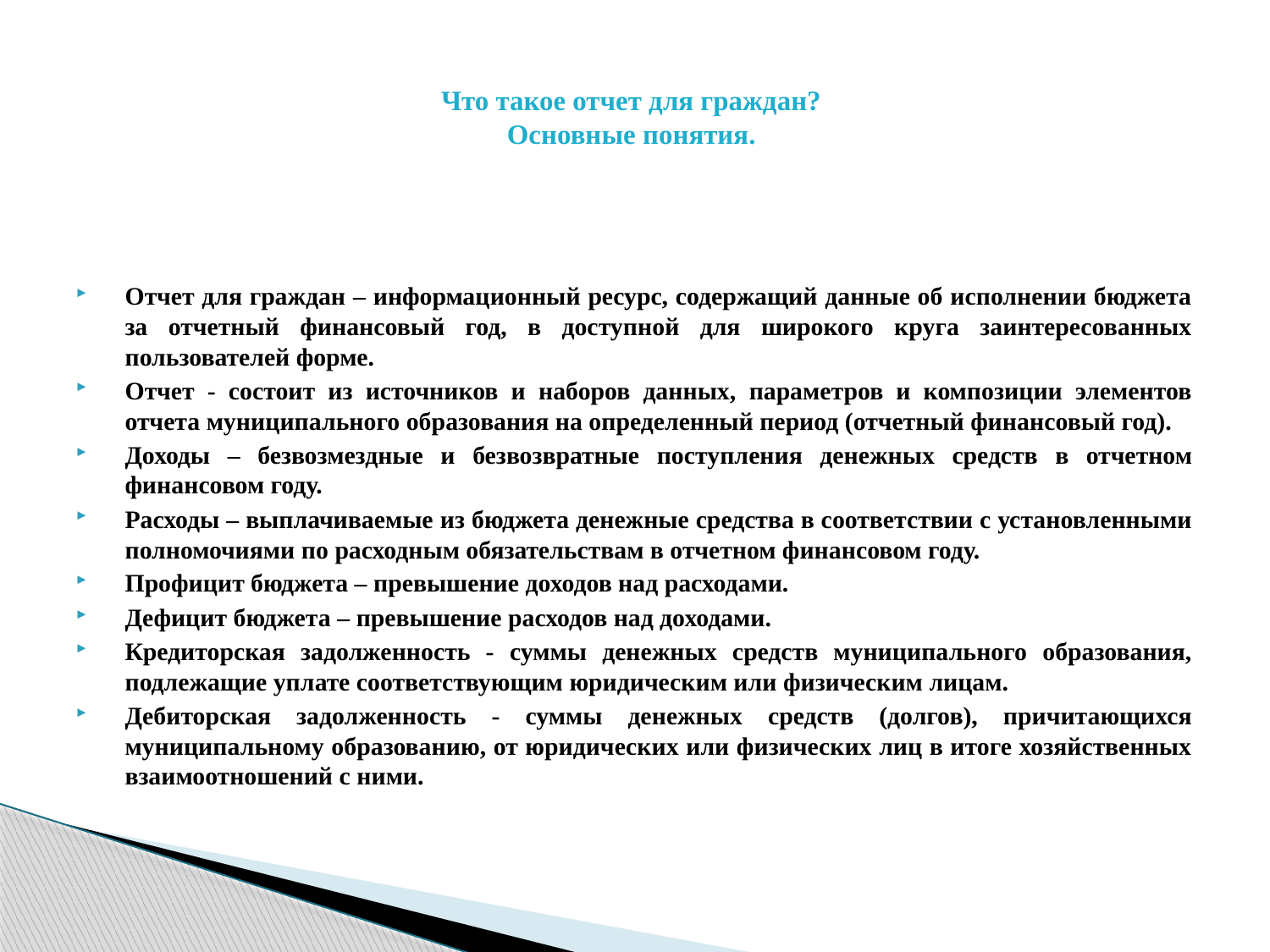

# Что такое отчет для граждан? Основные понятия.

Отчет для граждан – информационный ресурс, содержащий данные об исполнении бюджета за отчетный финансовый год, в доступной для широкого круга заинтересованных пользователей форме.
Отчет - состоит из источников и наборов данных, параметров и композиции элементов отчета муниципального образования на определенный период (отчетный финансовый год).
Доходы – безвозмездные и безвозвратные поступления денежных средств в отчетном финансовом году.
Расходы – выплачиваемые из бюджета денежные средства в соответствии с установленными полномочиями по расходным обязательствам в отчетном финансовом году.
Профицит бюджета – превышение доходов над расходами.
Дефицит бюджета – превышение расходов над доходами.
Кредиторская задолженность - суммы денежных средств муниципального образования, подлежащие уплате соответствующим юридическим или физическим лицам.
Дебиторская задолженность - суммы денежных средств (долгов), причитающихся муниципальному образованию, от юридических или физических лиц в итоге хозяйственных взаимоотношений с ними.